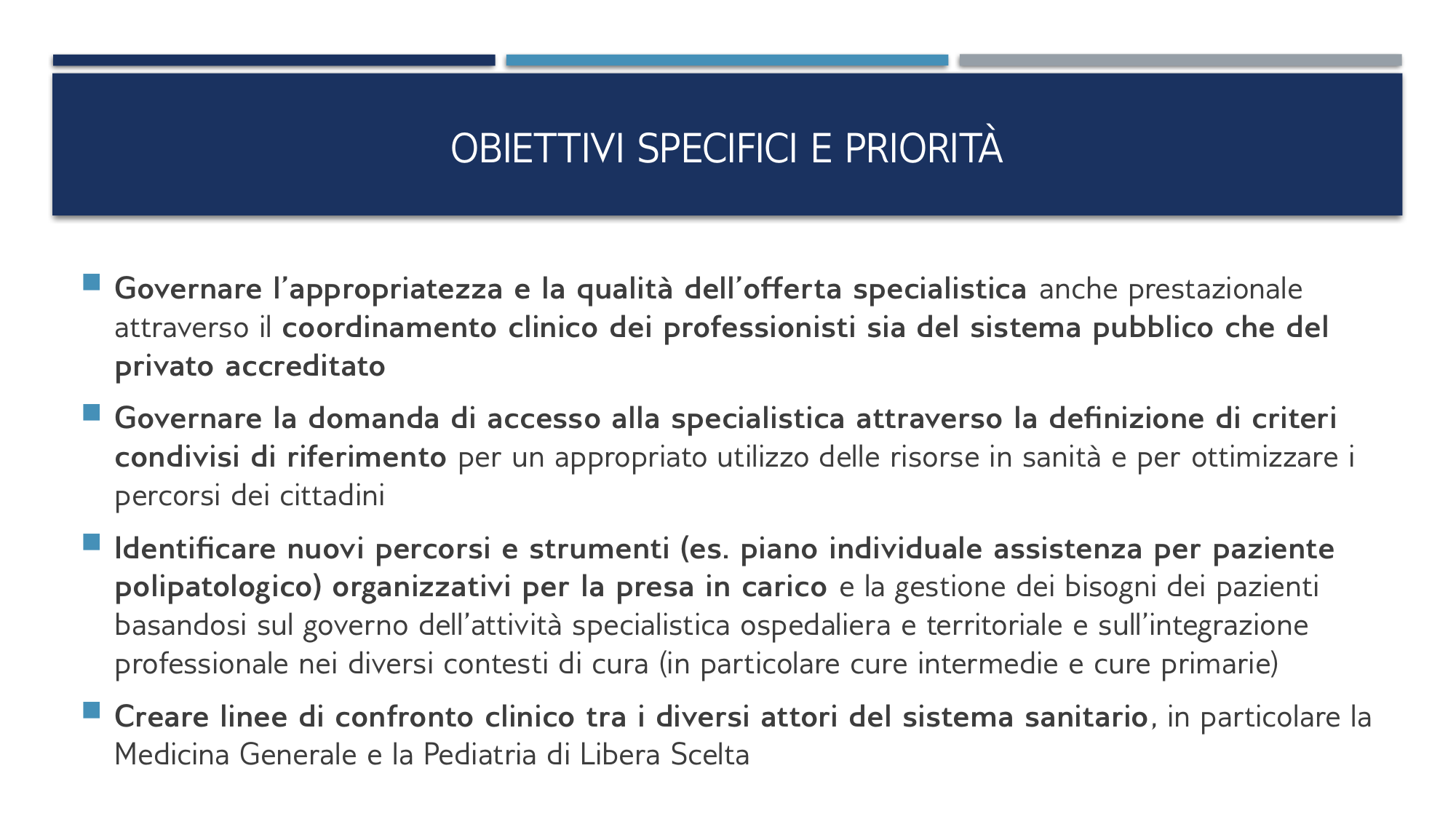

# Obiettivi specifici e priorità
Governare l’appropriatezza e la qualità dell’offerta specialistica anche prestazionale attraverso il coordinamento clinico dei professionisti sia del sistema pubblico che del privato accreditato
Governare la domanda di accesso alla specialistica attraverso la definizione di criteri condivisi di riferimento per un appropriato utilizzo delle risorse in sanità e per ottimizzare i percorsi dei cittadini
Identificare nuovi percorsi e strumenti (es. piano individuale assistenza per paziente polipatologico) organizzativi per la presa in carico e la gestione dei bisogni dei pazienti basandosi sul governo dell’attività specialistica ospedaliera e territoriale e sull’integrazione professionale nei diversi contesti di cura (in particolare cure intermedie e cure primarie)
Creare linee di confronto clinico tra i diversi attori del sistema sanitario, in particolare la Medicina Generale e la Pediatria di Libera Scelta